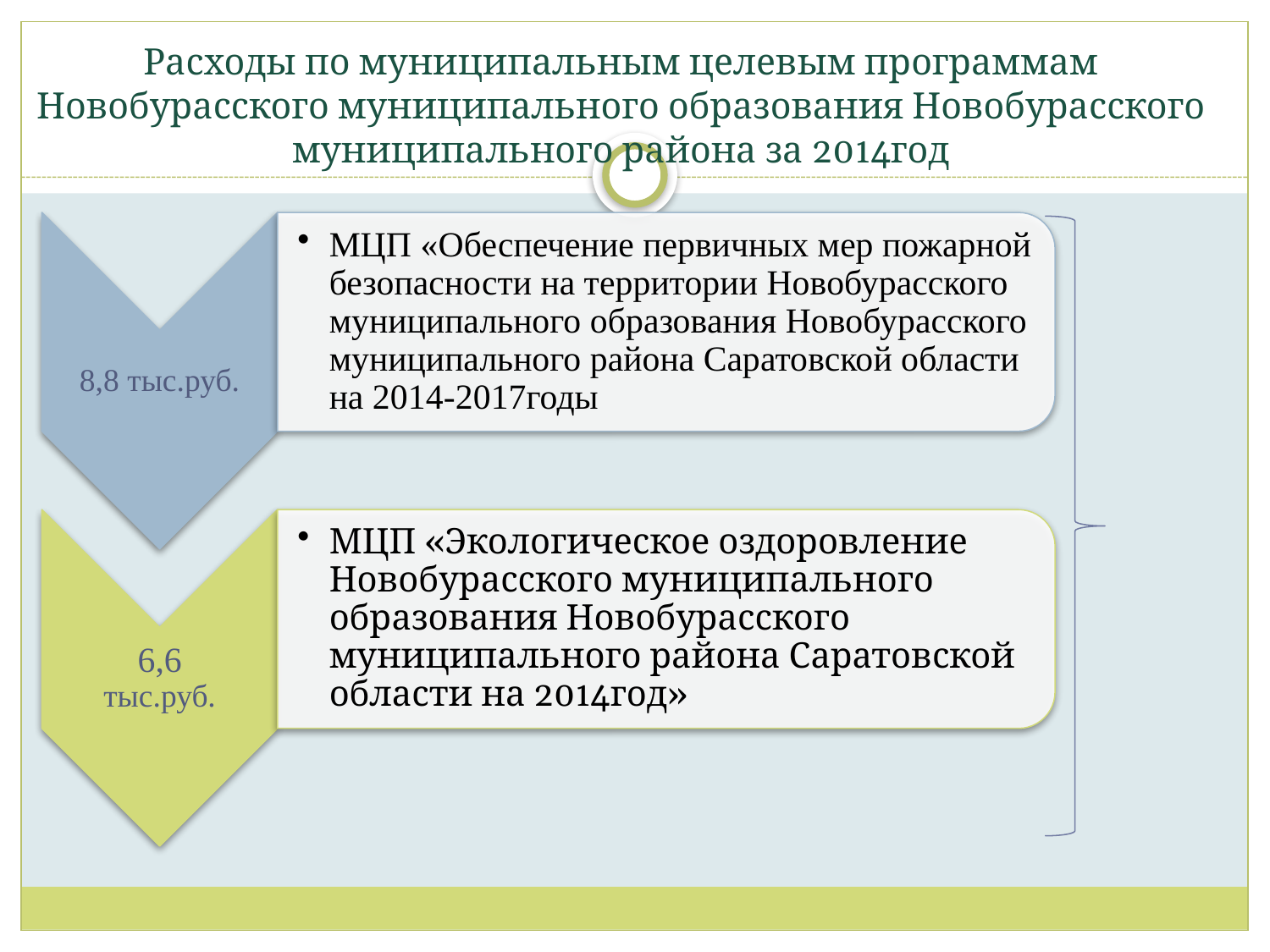

# Расходы по муниципальным целевым программам Новобурасского муниципального образования Новобурасского муниципального района за 2014год
8,8 тыс.руб.
МЦП «Обеспечение первичных мер пожарной безопасности на территории Новобурасского муниципального образования Новобурасского муниципального района Саратовской области на 2014-2017годы
6,6
тыс.руб.
МЦП «Экологическое оздоровление  Новобурасского муниципального образования Новобурасского муниципального района Саратовской области на 2014год»